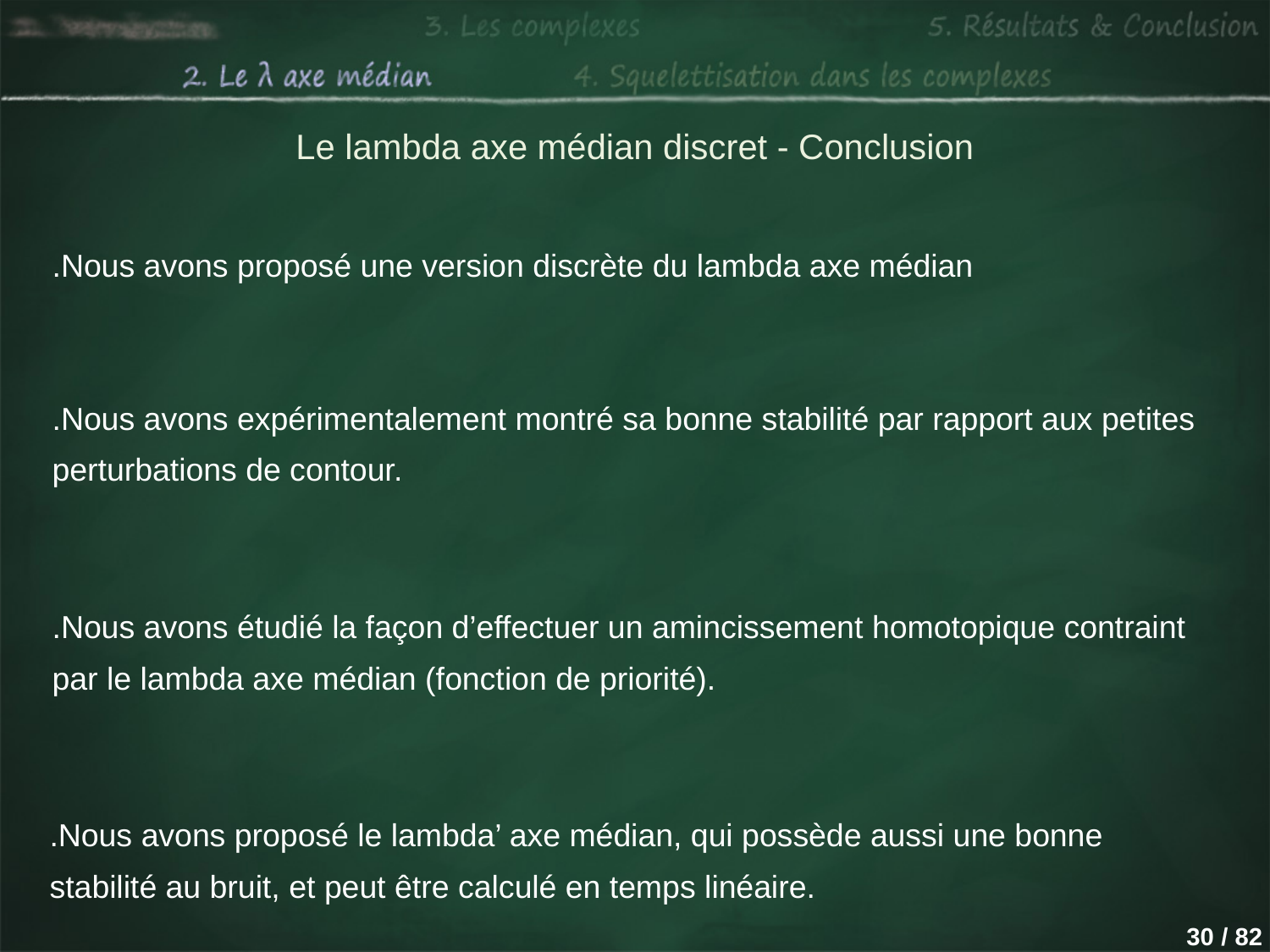

Le lambda axe médian discret - Conclusion
.Nous avons proposé une version discrète du lambda axe médian
.Nous avons expérimentalement montré sa bonne stabilité par rapport aux petites perturbations de contour.
.Nous avons étudié la façon d’effectuer un amincissement homotopique contraint par le lambda axe médian (fonction de priorité).
.Nous avons proposé le lambda’ axe médian, qui possède aussi une bonne stabilité au bruit, et peut être calculé en temps linéaire.